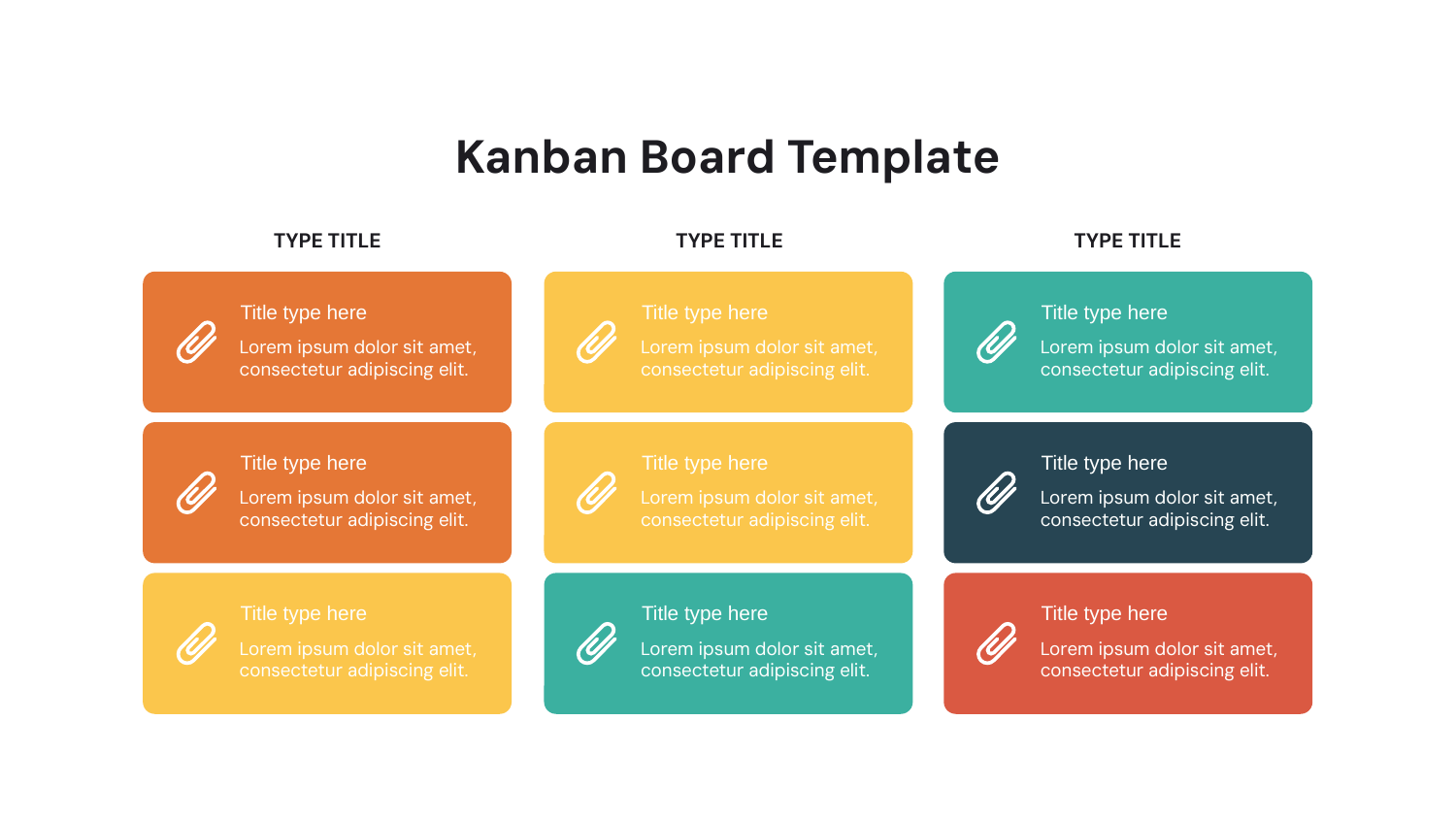

Kanban Board Template
TYPE TITLE
TYPE TITLE
TYPE TITLE

Title type here
Title type here
Title type here

Lorem ipsum dolor sit amet, consectetur adipiscing elit.
Lorem ipsum dolor sit amet, consectetur adipiscing elit.
Lorem ipsum dolor sit amet, consectetur adipiscing elit.

Title type here
Title type here
Title type here

Lorem ipsum dolor sit amet, consectetur adipiscing elit.
Lorem ipsum dolor sit amet, consectetur adipiscing elit.
Lorem ipsum dolor sit amet, consectetur adipiscing elit.

Title type here
Title type here
Title type here

Lorem ipsum dolor sit amet, consectetur adipiscing elit.
Lorem ipsum dolor sit amet, consectetur adipiscing elit.
Lorem ipsum dolor sit amet, consectetur adipiscing elit.